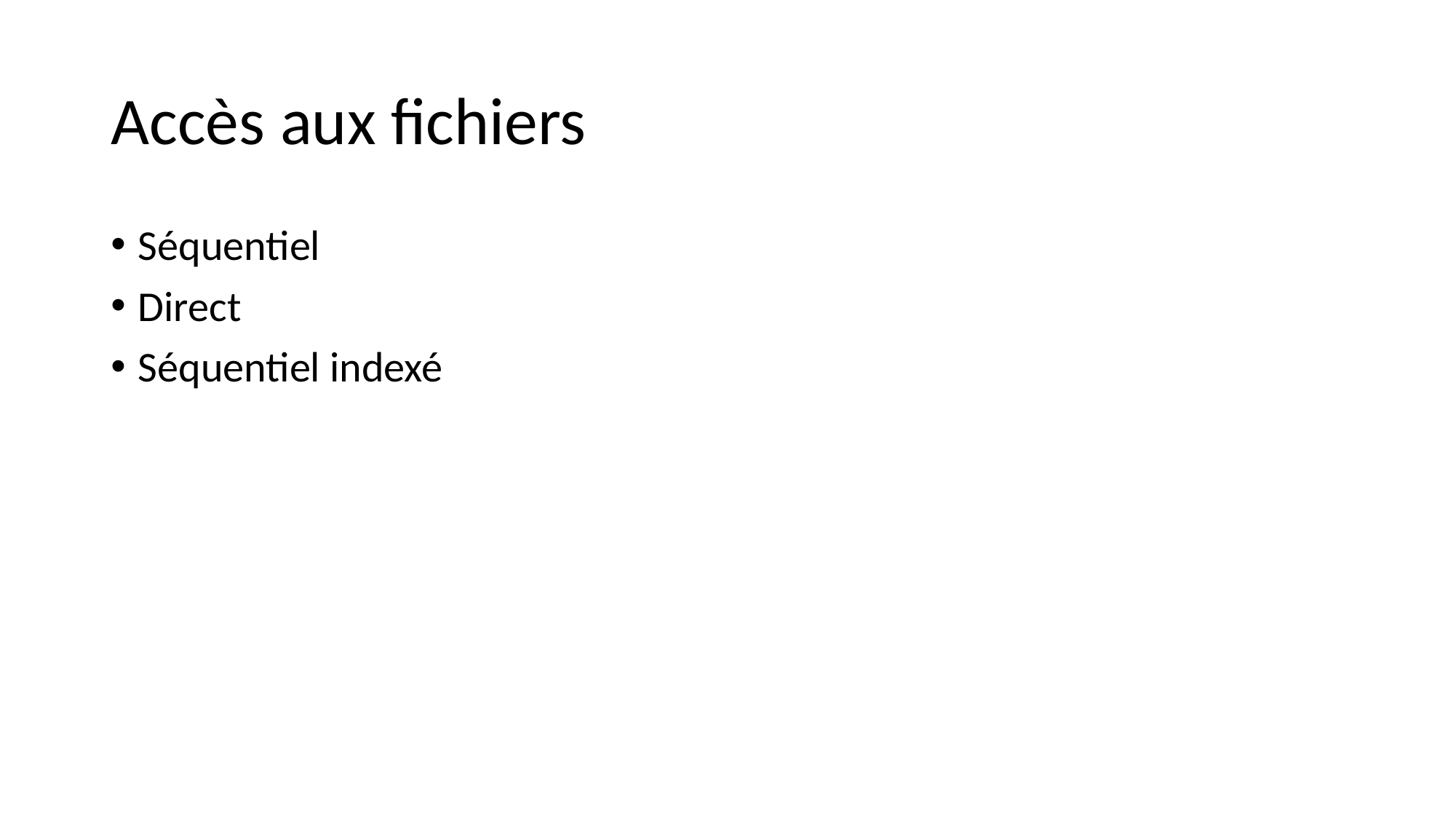

# Accès aux fichiers
Séquentiel
Direct
Séquentiel indexé